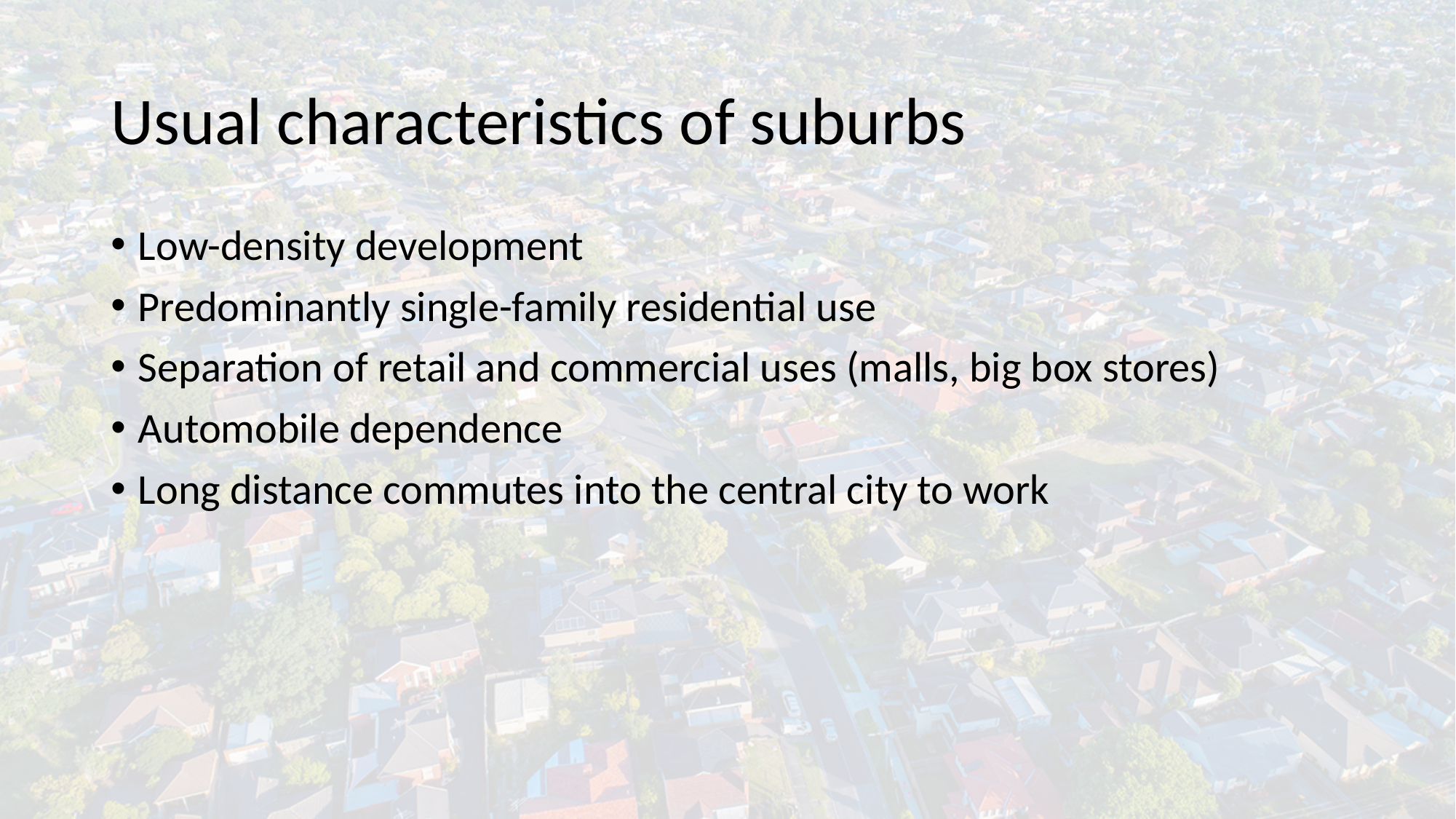

# Usual characteristics of suburbs
Low-density development
Predominantly single-family residential use
Separation of retail and commercial uses (malls, big box stores)
Automobile dependence
Long distance commutes into the central city to work